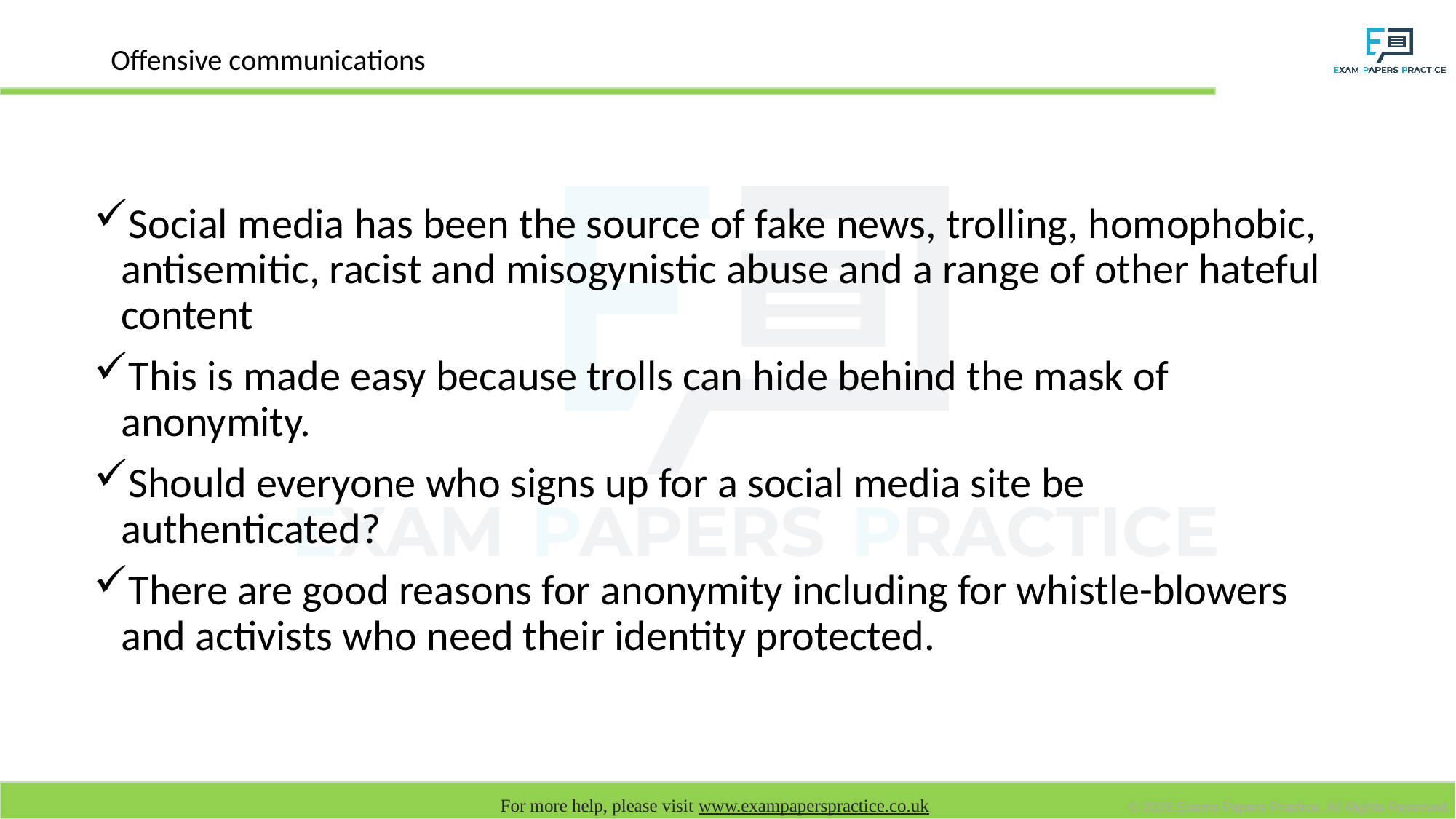

# Offensive communications
Social media has been the source of fake news, trolling, homophobic, antisemitic, racist and misogynistic abuse and a range of other hateful content
This is made easy because trolls can hide behind the mask of anonymity.
Should everyone who signs up for a social media site be authenticated?
There are good reasons for anonymity including for whistle-blowers and activists who need their identity protected.